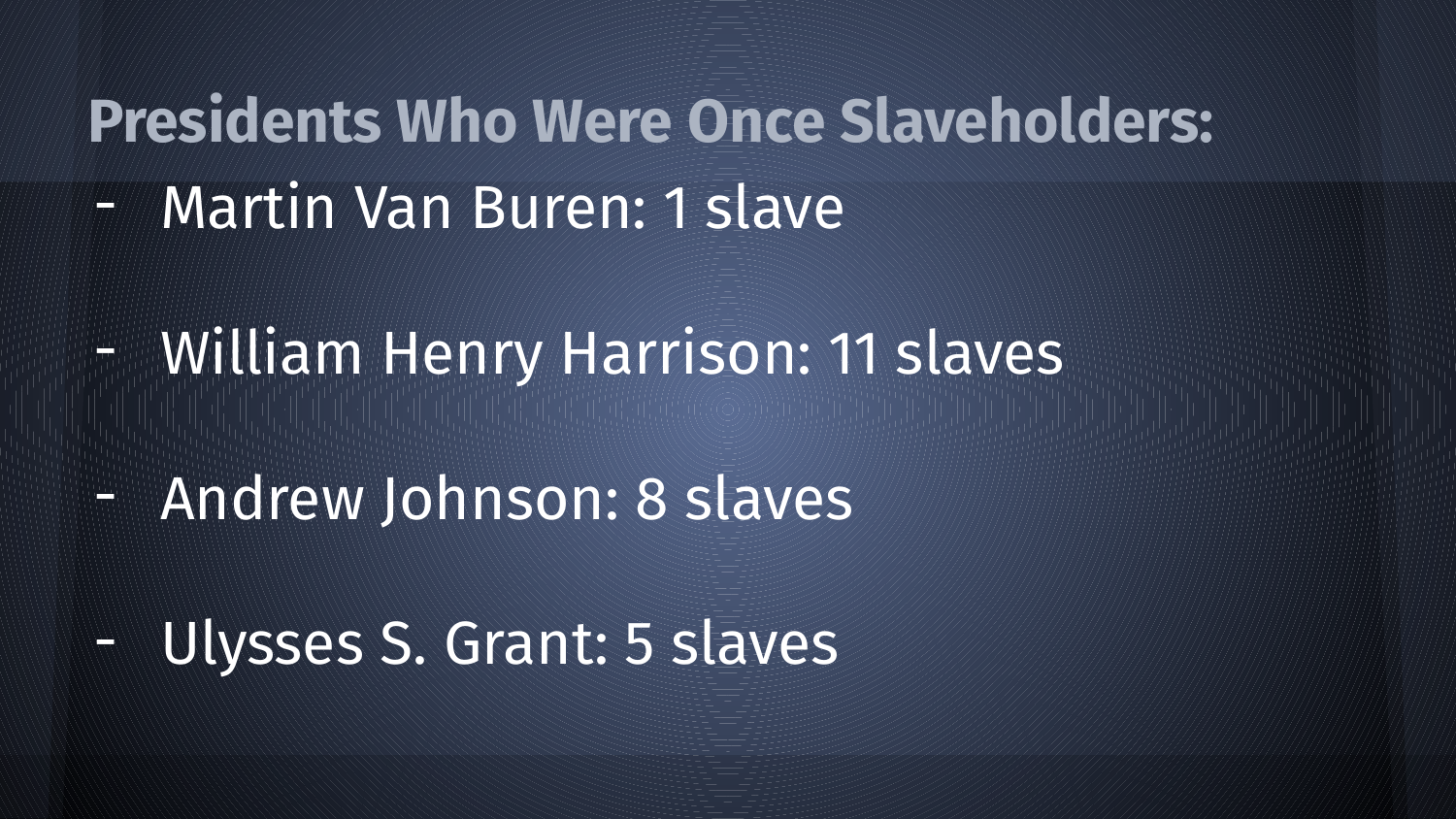

# Presidents Who Were Once Slaveholders:
Martin Van Buren: 1 slave

William Henry Harrison: 11 slaves

Andrew Johnson: 8 slaves

Ulysses S. Grant: 5 slaves